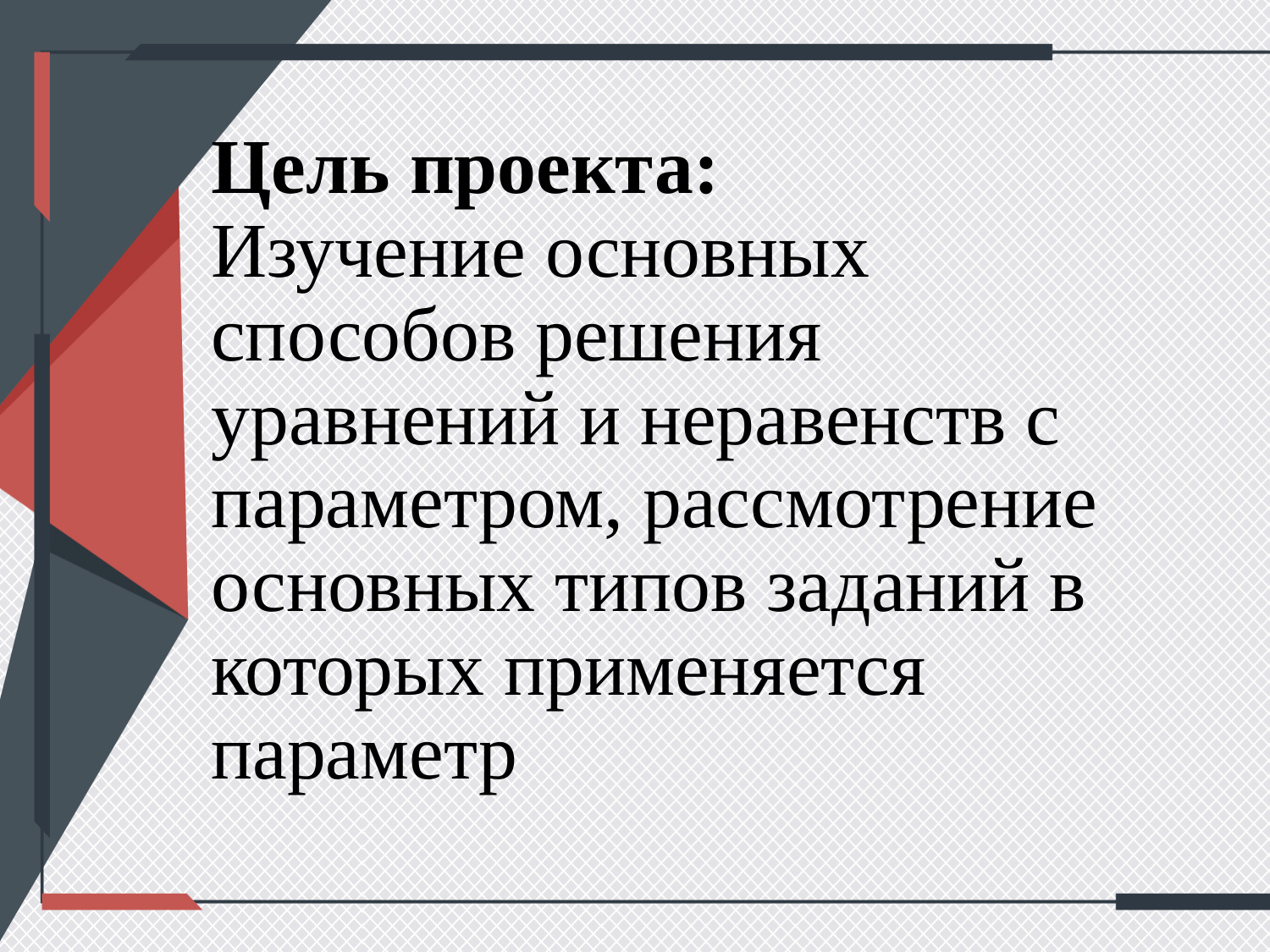

# Цель проекта: Изучение основных способов решения уравнений и неравенств с параметром, рассмотрение основных типов заданий в которых применяется параметр